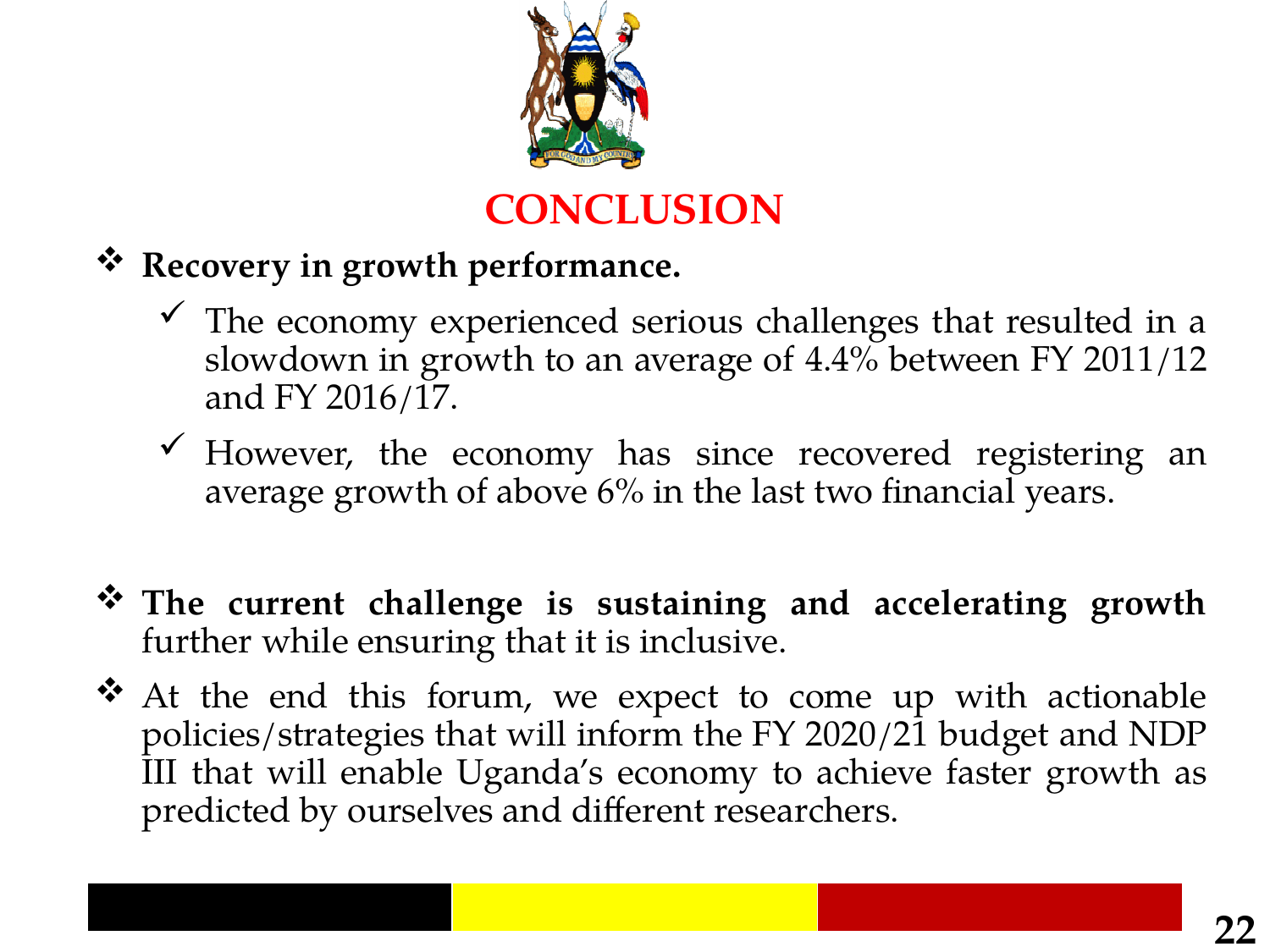

CONCLUSION
Recovery in growth performance.
The economy experienced serious challenges that resulted in a slowdown in growth to an average of 4.4% between FY 2011/12 and FY 2016/17.
However, the economy has since recovered registering an average growth of above 6% in the last two financial years.

The current challenge is sustaining and accelerating growth further while ensuring that it is inclusive.
At the end this forum, we expect to come up with actionable policies/strategies that will inform the FY 2020/21 budget and NDP III that will enable Uganda’s economy to achieve faster growth as predicted by ourselves and different researchers.
22